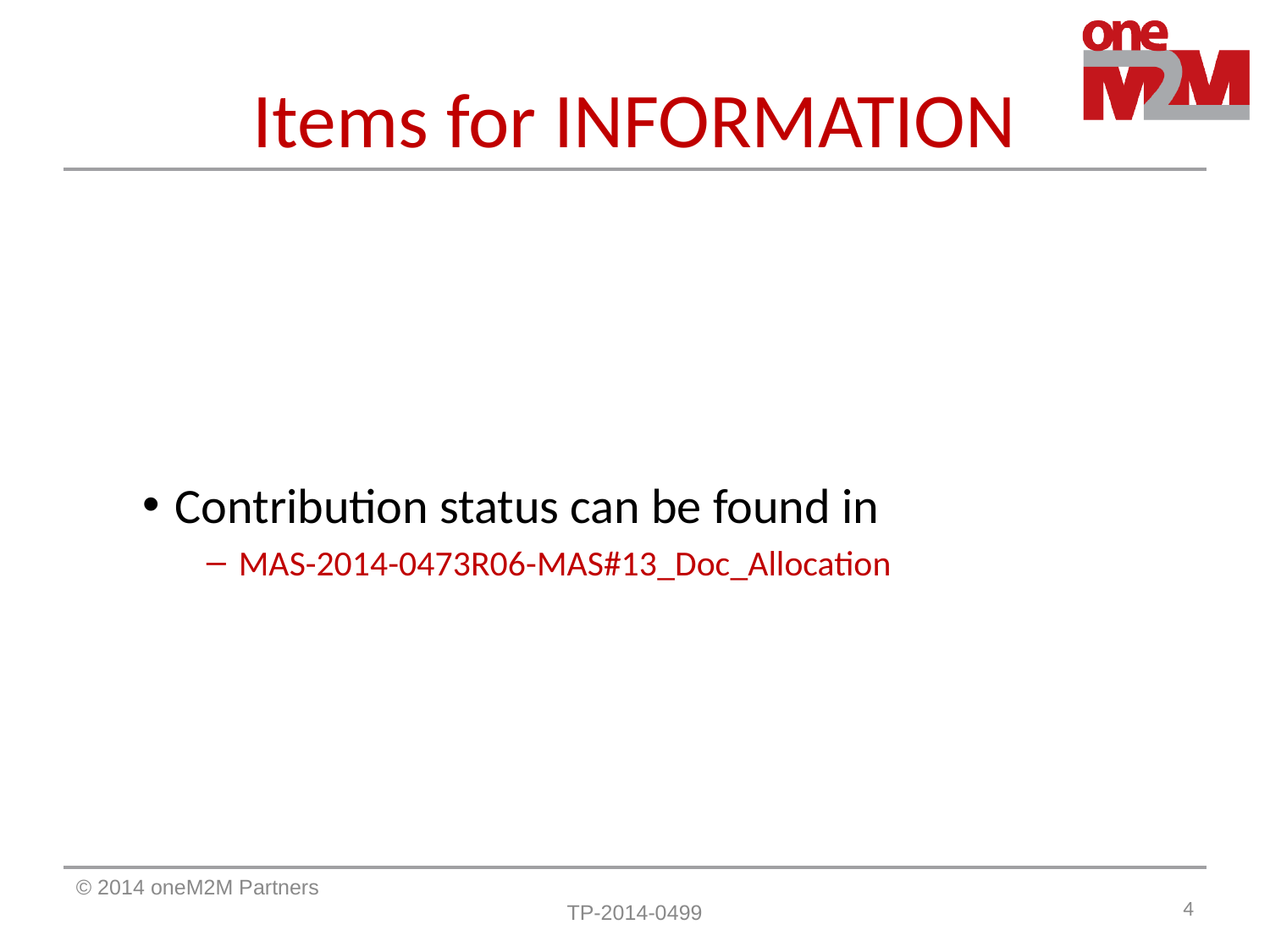

# Items for INFORMATION

Contribution status can be found in
MAS-2014-0473R06-MAS#13_Doc_Allocation
4